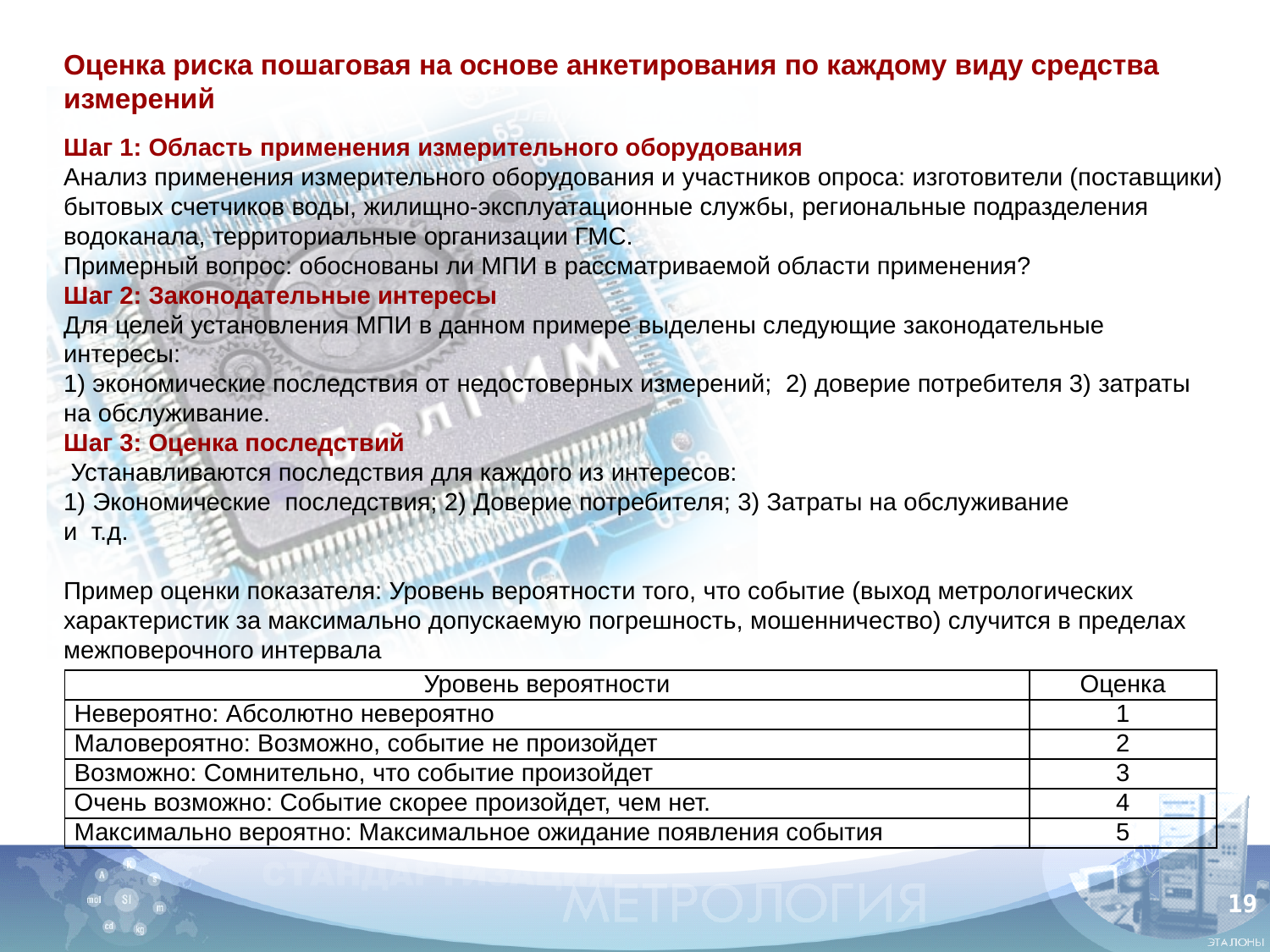

Оценка риска пошаговая на основе анкетирования по каждому виду средства измерений

Шаг 1: Область применения измерительного оборудования
Анализ применения измерительного оборудования и участников опроса: изготовители (поставщики) бытовых счетчиков воды, жилищно-эксплуатационные службы, региональные подразделения водоканала, территориальные организации ГМС.
Примерный вопрос: обоснованы ли МПИ в рассматриваемой области применения?
Шаг 2: Законодательные интересы
Для целей установления МПИ в данном примере выделены следующие законодательные интересы:
1) экономические последствия от недостоверных измерений;  2) доверие потребителя 3) затраты на обслуживание.
Шаг 3: Оценка последствий
 Устанавливаются последствия для каждого из интересов:
1) Экономические  последствия; 2) Доверие потребителя; 3) Затраты на обслуживание
и  т.д.

Пример оценки показателя: Уровень вероятности того, что событие (выход метрологических характеристик за максимально допускаемую погрешность, мошенничество) случится в пределах межповерочного интервала

| Уровень вероятности | Оценка |
| --- | --- |
| Невероятно: Абсолютно невероятно | 1 |
| Маловероятно: Возможно, событие не произойдет | 2 |
| Возможно: Сомнительно, что событие произойдет | 3 |
| Очень возможно: Событие скорее произойдет, чем нет. | 4 |
| Максимально вероятно: Максимальное ожидание появления события | 5 |